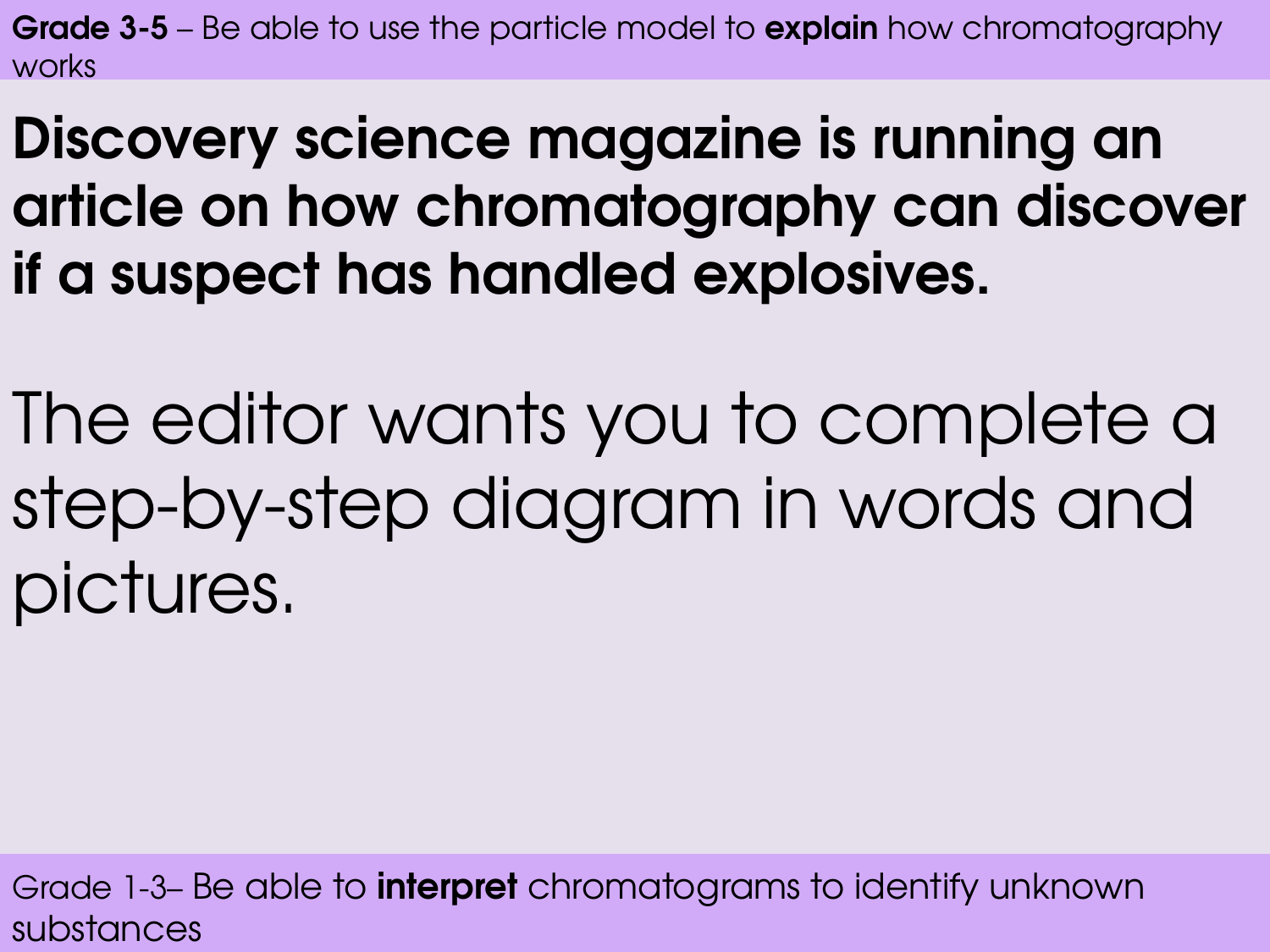

ASPIRE – Be able to use the particle model to explain how chromatography works

Grade 3-5 – Be able to use the particle model to explain how chromatography works

Discovery science magazine is running an article on how chromatography can discover if a suspect has handled explosives.

The editor wants you to complete a
step-by-step diagram in words and
pictures.

CHALLENGE – Be able to interpret chromatograms to identify unknown substances

Grade 1-3– Be able to interpret chromatograms to identify unknown substances